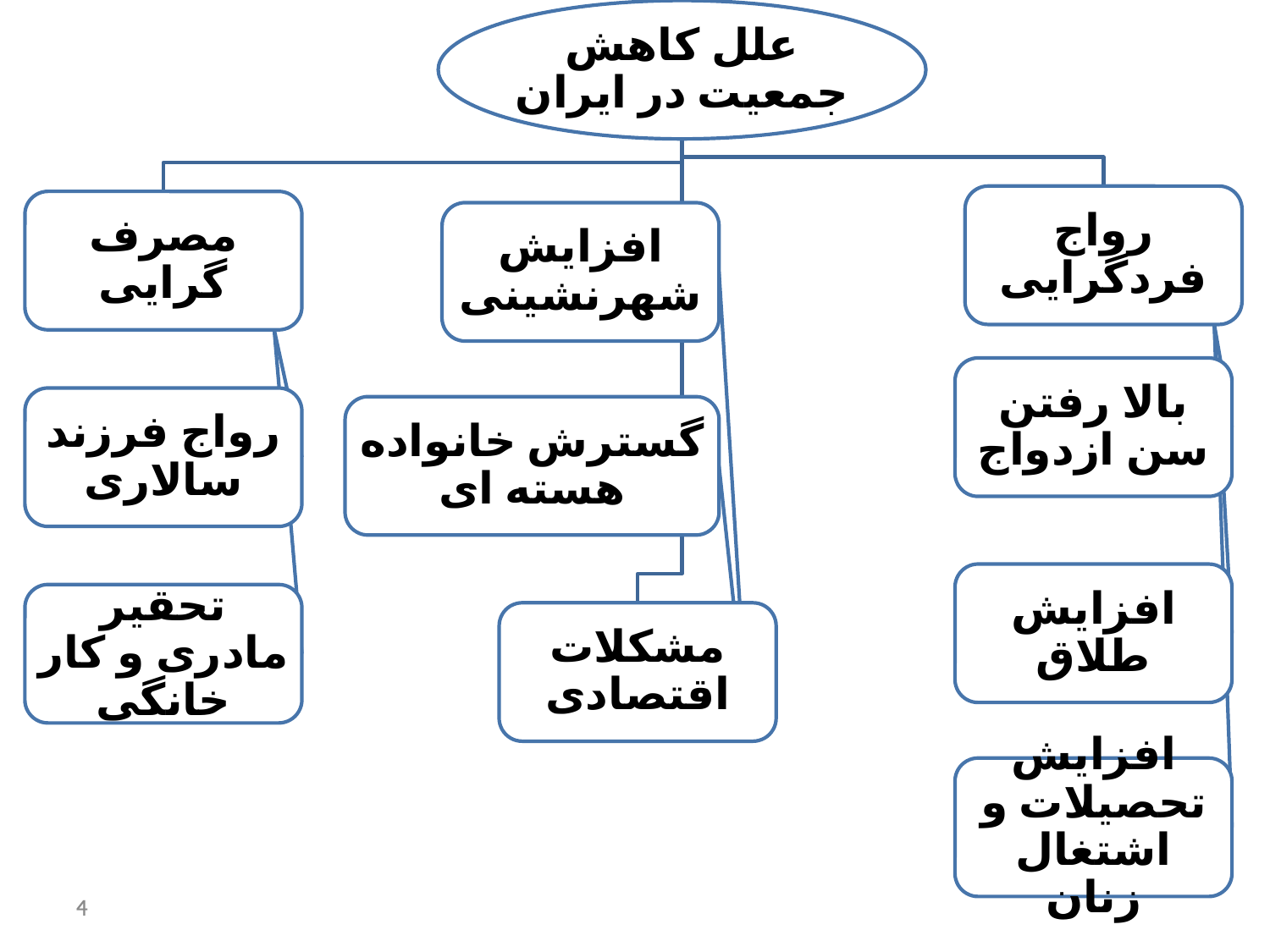

علل کاهش جمعیت در ایران
رواج فردگرایی
بالا رفتن سن ازدواج
افزایش طلاق
افزایش تحصیلات و اشتغال زنان
مشکلات اقتصادی
افزایش شهرنشینی
گسترش خانواده هسته ای
مصرف گرایی
رواج فرزند سالاری
تحقیر مادری و کار خانگی
4